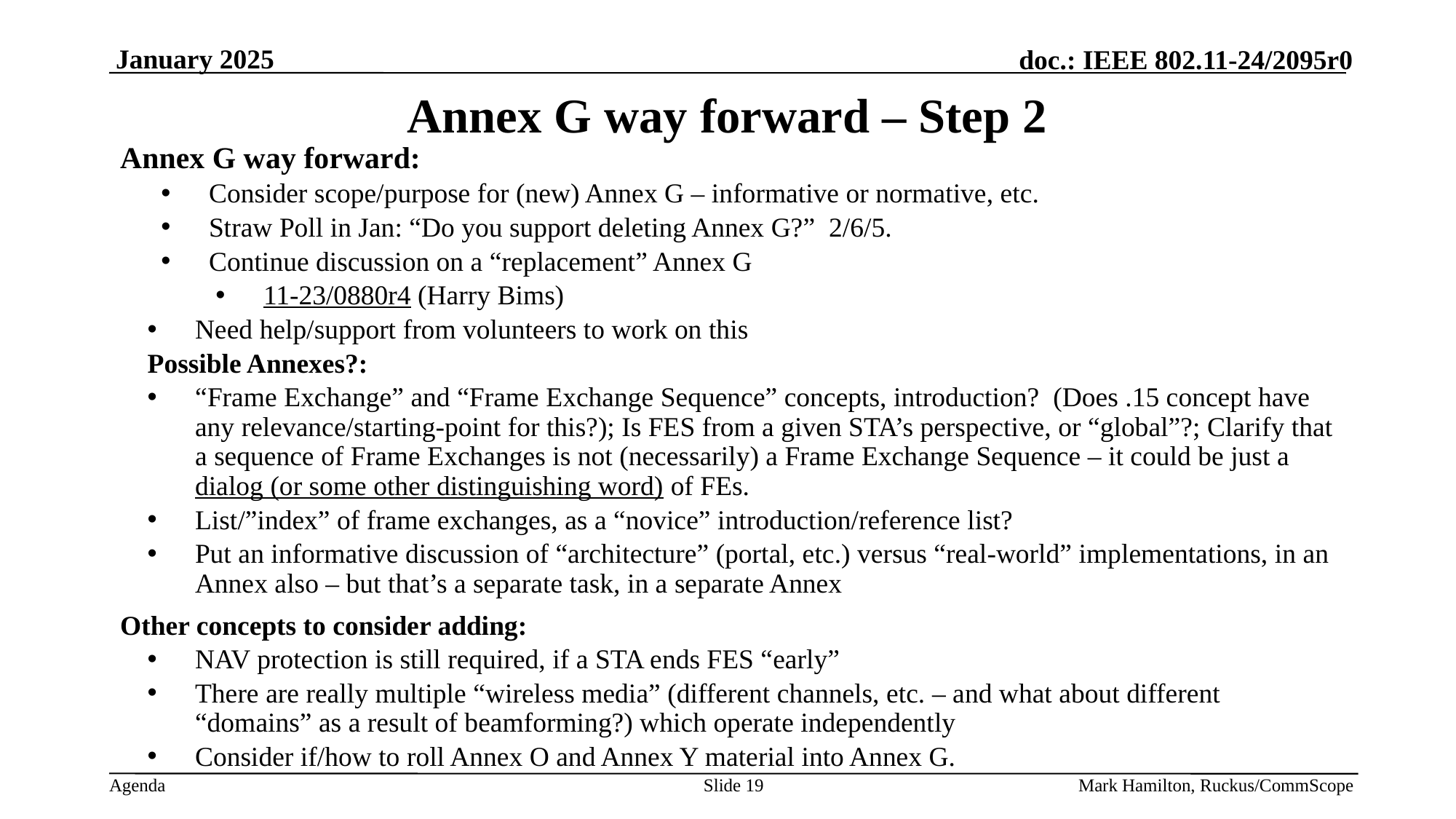

# Annex G way forward – Step 2
Annex G way forward:
Consider scope/purpose for (new) Annex G – informative or normative, etc.
Straw Poll in Jan: “Do you support deleting Annex G?”  2/6/5.
Continue discussion on a “replacement” Annex G
11-23/0880r4 (Harry Bims)
Need help/support from volunteers to work on this
Possible Annexes?:
“Frame Exchange” and “Frame Exchange Sequence” concepts, introduction?  (Does .15 concept have any relevance/starting-point for this?); Is FES from a given STA’s perspective, or “global”?; Clarify that a sequence of Frame Exchanges is not (necessarily) a Frame Exchange Sequence – it could be just a dialog (or some other distinguishing word) of FEs.
List/”index” of frame exchanges, as a “novice” introduction/reference list?
Put an informative discussion of “architecture” (portal, etc.) versus “real-world” implementations, in an Annex also – but that’s a separate task, in a separate Annex
Other concepts to consider adding:
NAV protection is still required, if a STA ends FES “early”
There are really multiple “wireless media” (different channels, etc. – and what about different “domains” as a result of beamforming?) which operate independently
Consider if/how to roll Annex O and Annex Y material into Annex G.
Slide 19